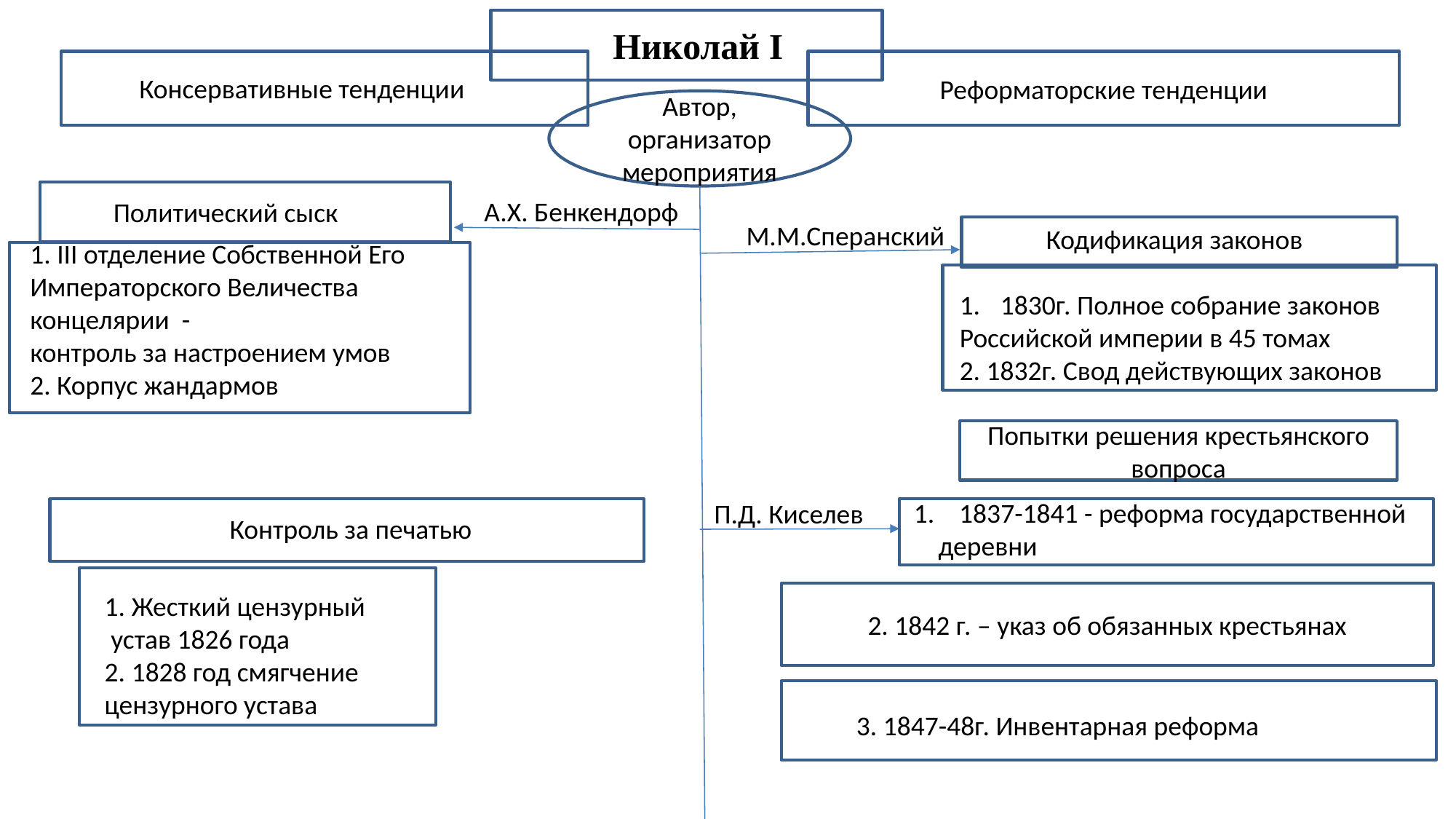

Николай I

Реформаторские тенденции
Консервативные тенденции
Автор, организатор мероприятия

А.Х. Бенкендорф
Политический сыск
М.М.Сперанский
              Кодификация законов

1830г. Полное собрание законов
Российской империи в 45 томах
2. 1832г. Свод действующих законов

1. III отделение Собственной Его
Императорского Величества
концелярии  -
контроль за настроением умов
2. Корпус жандармов
III

Попытки решения крестьянского вопроса

1.    1837-1841 - реформа государственной       деревни
П.Д. Киселев

Контроль за печатью

1. Жесткий цензурный
 устав 1826 года
2. 1828 год смягчение
цензурного устава
2. 1842 г. – указ об обязанных крестьянах

3. 1847-48г. Инвентарная реформа